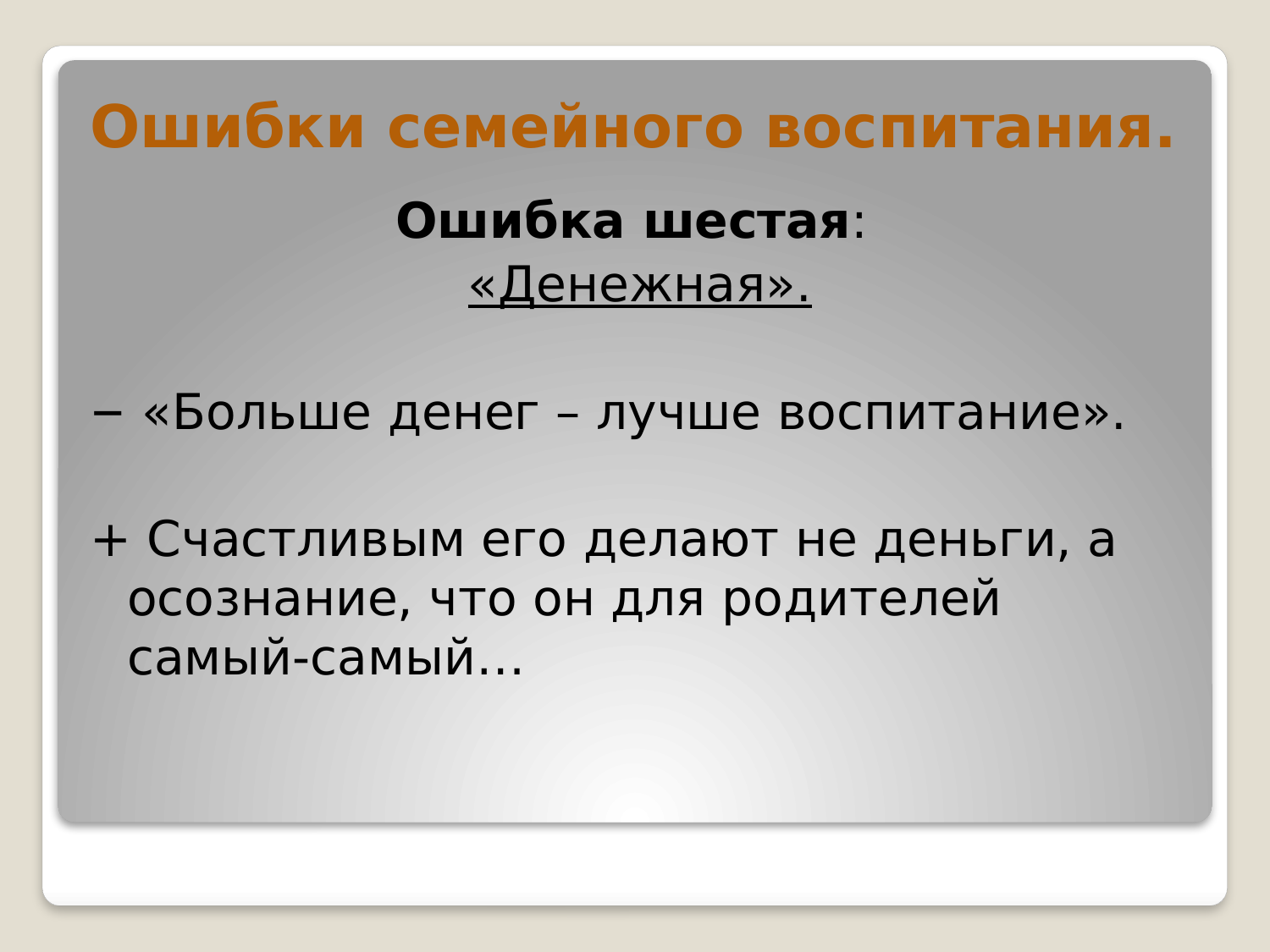

# Ошибки семейного воспитания.
Ошибка шестая:
«Денежная».

− «Больше денег – лучше воспитание».

+ Счастливым его делают не деньги, а осознание, что он для родителей самый-самый…